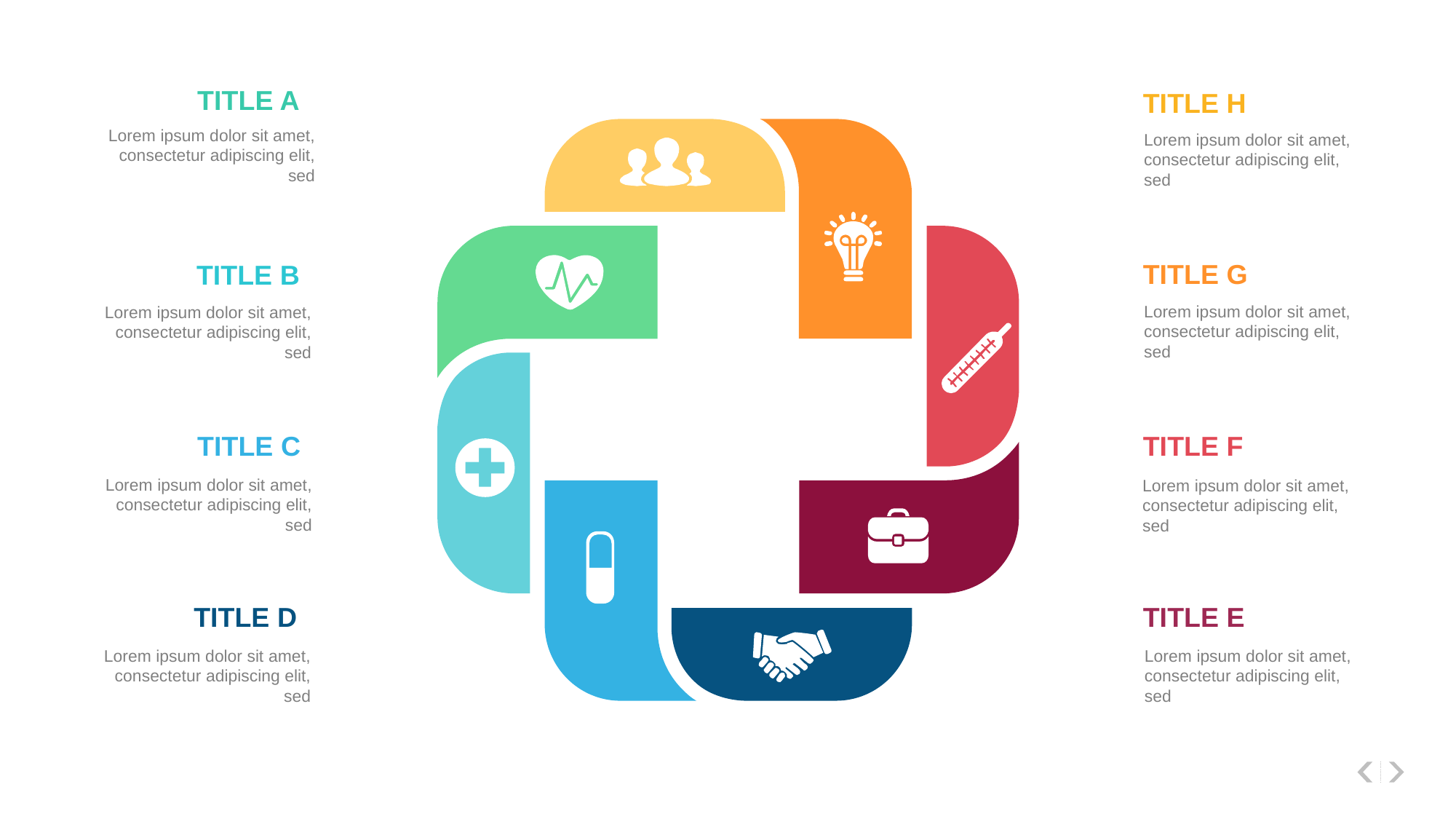

TITLE A
TITLE H

Lorem ipsum dolor sit amet, consectetur adipiscing elit, sed
Lorem ipsum dolor sit amet, consectetur adipiscing elit, sed
TITLE G
TITLE B
Lorem ipsum dolor sit amet, consectetur adipiscing elit, sed
Lorem ipsum dolor sit amet, consectetur adipiscing elit, sed
TITLE C
TITLE F
Lorem ipsum dolor sit amet, consectetur adipiscing elit, sed
Lorem ipsum dolor sit amet, consectetur adipiscing elit, sed
TITLE D
TITLE E
Lorem ipsum dolor sit amet, consectetur adipiscing elit, sed
Lorem ipsum dolor sit amet, consectetur adipiscing elit, sed